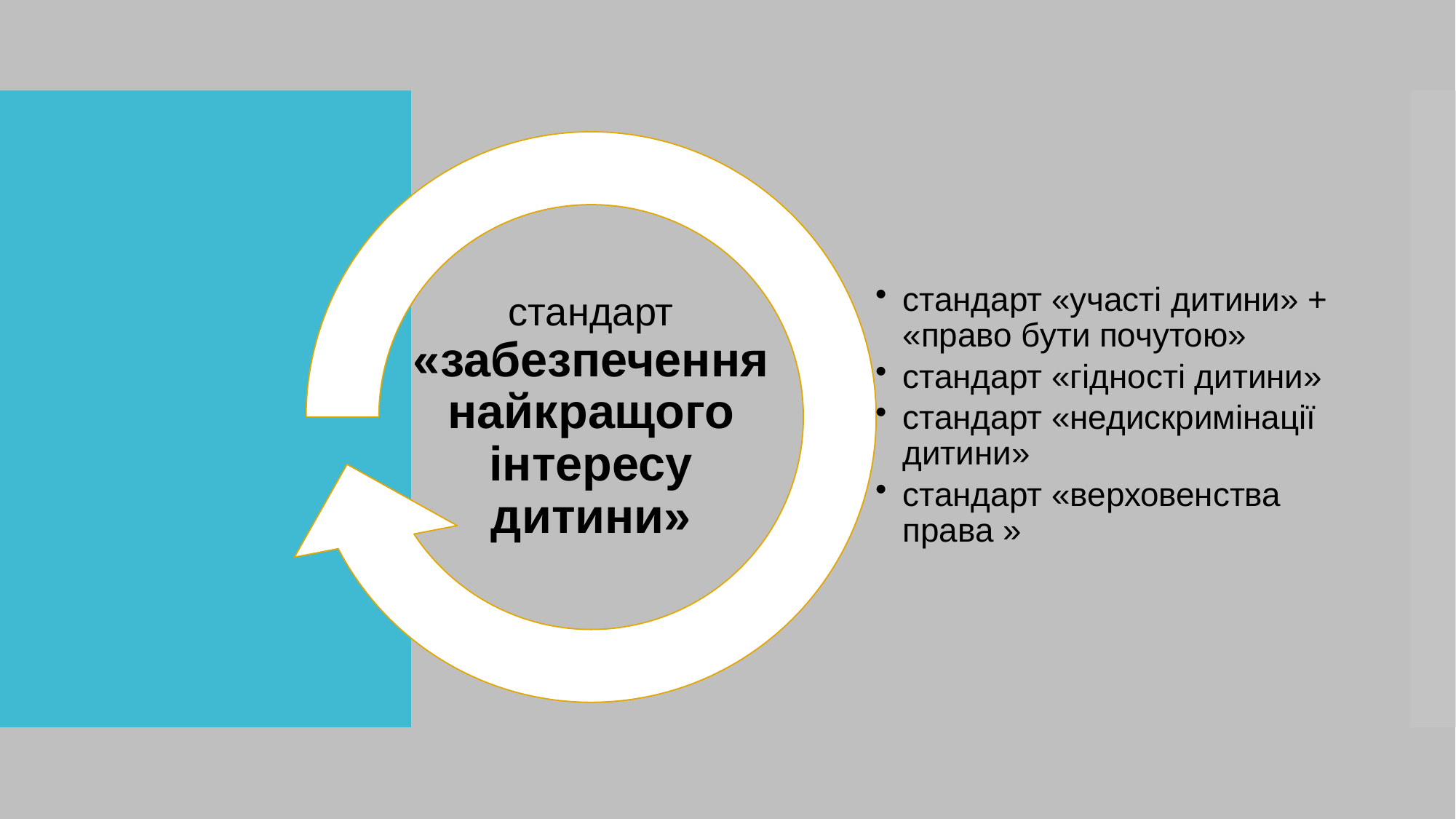

стандарт «участі дитини» + «право бути почутою»
стандарт «гідності дитини»
стандарт «недискримінації дитини»
стандарт «верховенства права »
стандарт «забезпечення найкращого інтересу дитини»